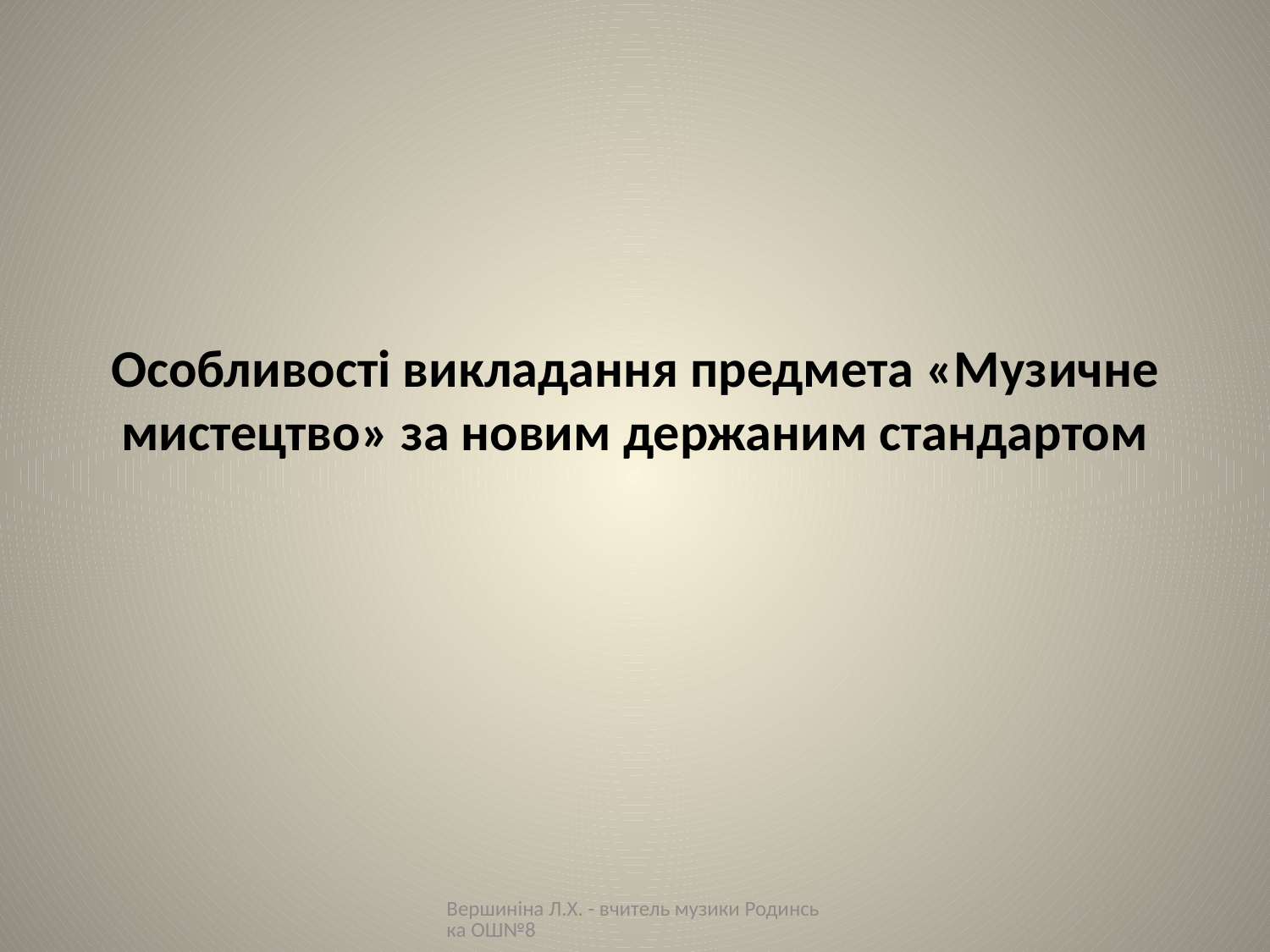

# Особливості викладання предмета «Музичне мистецтво» за новим держаним стандартом

Вершиніна Л.Х. - вчитель музики Родинська ОШ№8